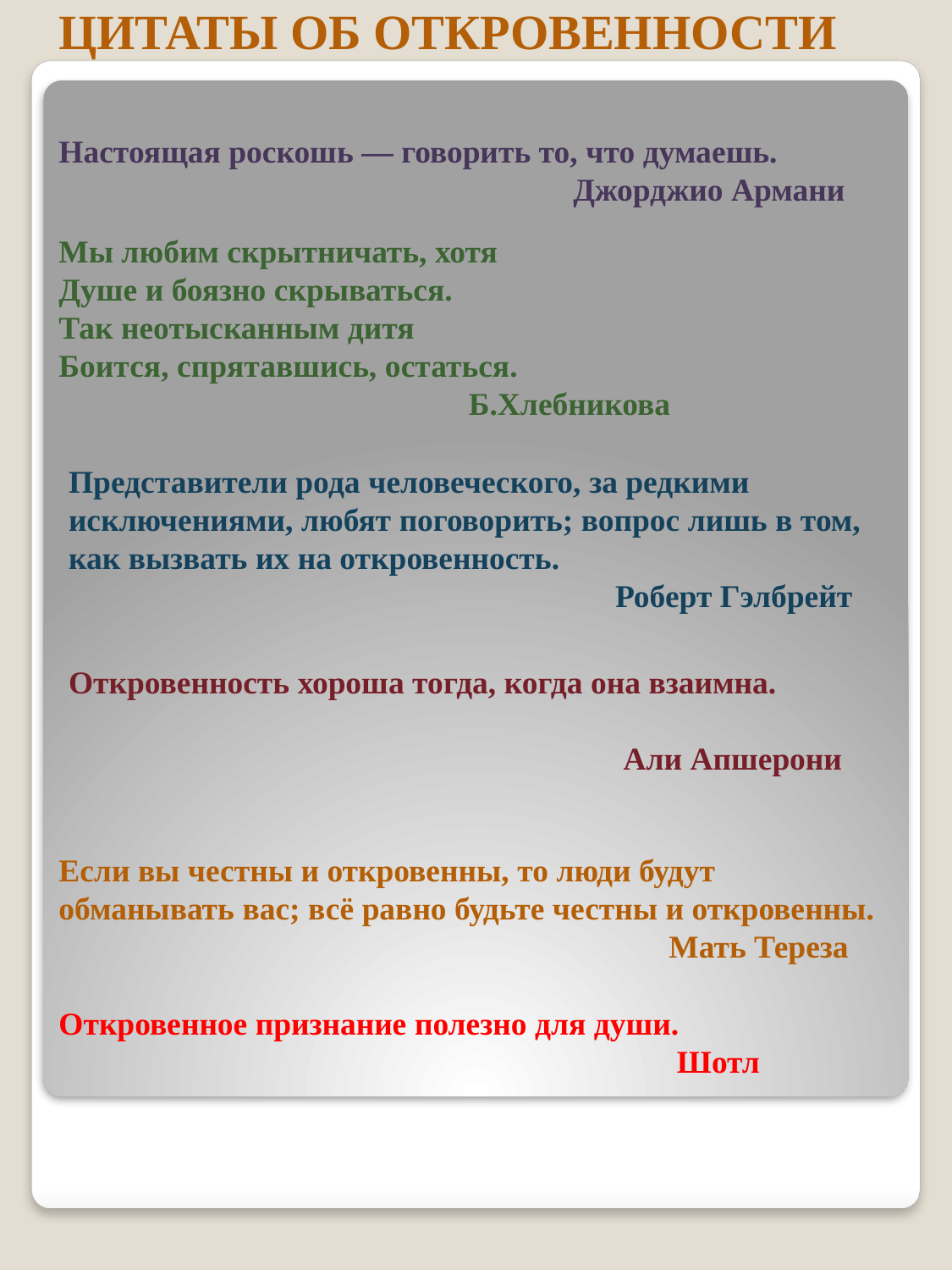

ЦИТАТЫ ОБ ОТКРОВЕННОСТИ
Настоящая роскошь — говорить то, что думаешь.
                                                                Джорджио Армани
Мы любим скрытничать, хотя
Душе и боязно скрываться.
Так неотысканным дитя
Боится, спрятавшись, остаться.
                                                   Б.Хлебникова
Представители рода человеческого, за редкими исключениями, любят поговорить; вопрос лишь в том, как вызвать их на откровенность.
                                                                    Роберт Гэлбрейт
Откровенность хороша тогда, когда она взаимна.
                                                                     Али Апшерони
Если вы честны и откровенны, то люди будут обманывать вас; всё равно будьте честны и откровенны.
                                                                            Мать Тереза

Откровенное признание полезно для души.
                                                                             Шотл